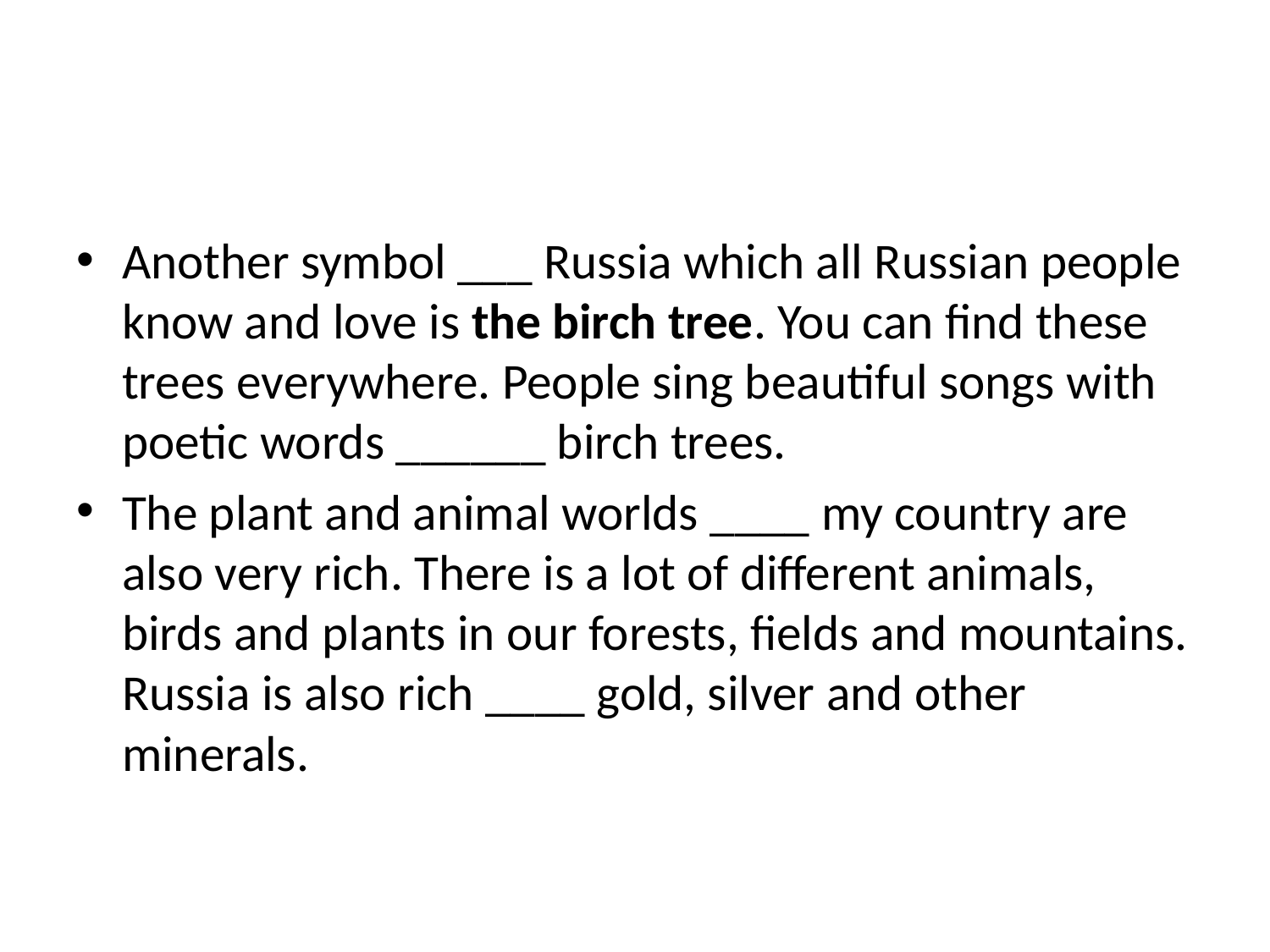

#
Another symbol ___ Russia which all Russian people know and love is the birch tree. You can find these trees everywhere. People sing beautiful songs with poetic words ______ birch trees.
The plant and animal worlds ____ my country are also very rich. There is a lot of different animals, birds and plants in our forests, fields and mountains.
Russia is also rich ____ gold, silver and other minerals.